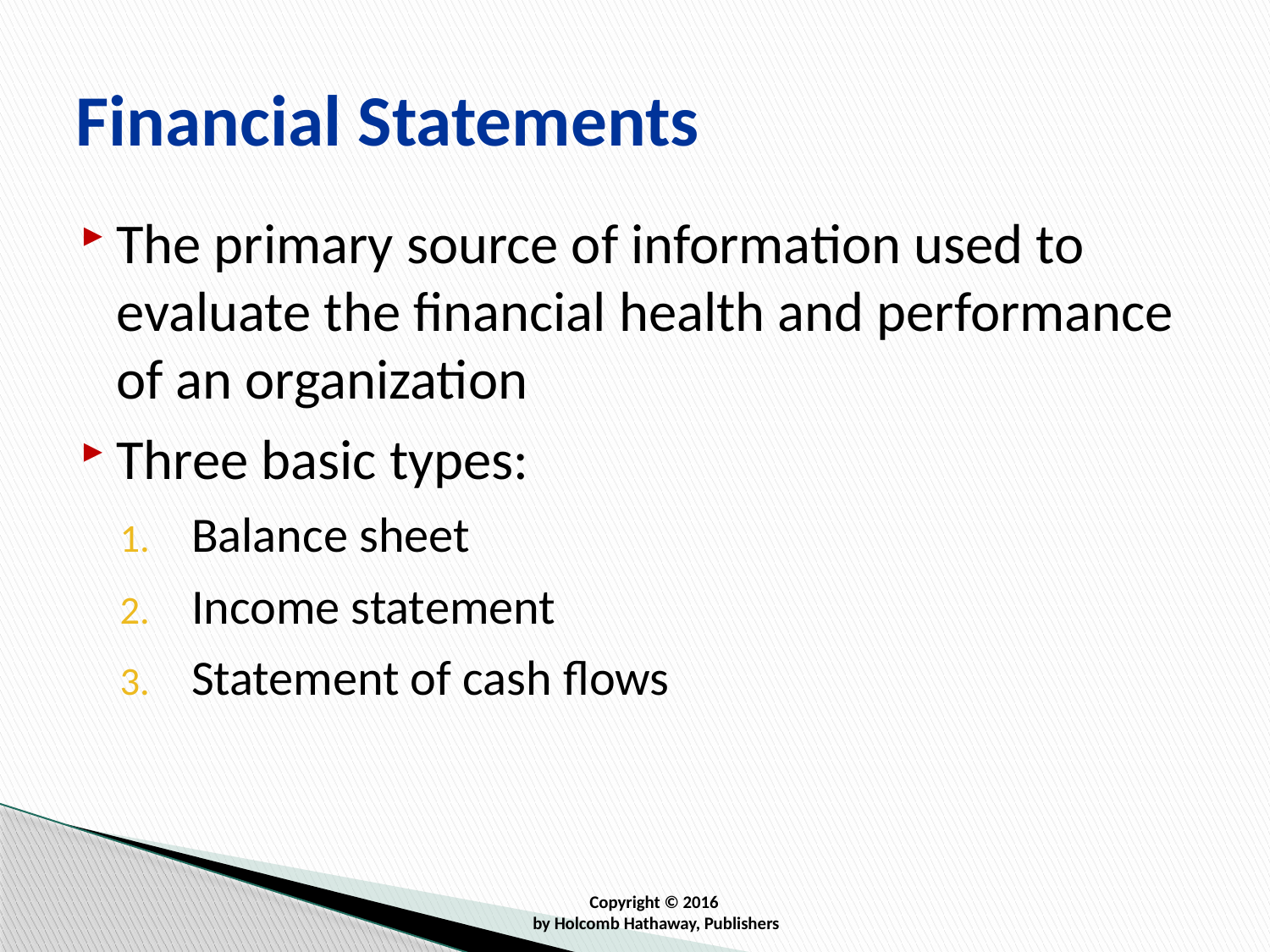

# Financial Statements
The primary source of information used to evaluate the financial health and performance of an organization
Three basic types:
Balance sheet
Income statement
Statement of cash flows
Copyright © 2016
by Holcomb Hathaway, Publishers